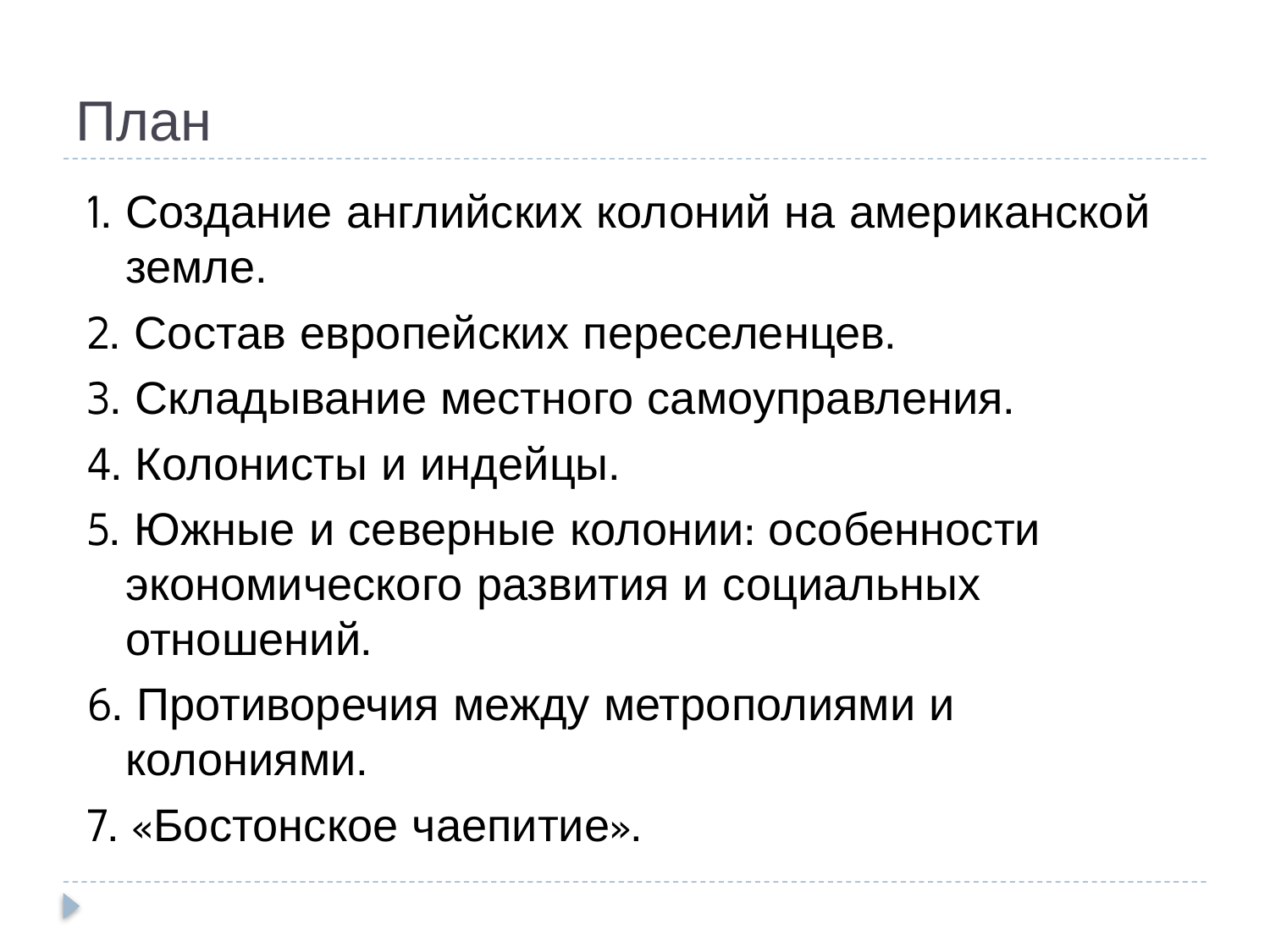

# План
1. Создание английских колоний на американской земле.
2. Состав европейских переселенцев.
3. Складывание местного самоуправления.
4. Колонисты и индейцы.
5. Южные и северные колонии: особенности экономического развития и социальных отношений.
6. Противоречия между метрополиями и колониями.
7. «Бостонское чаепитие».